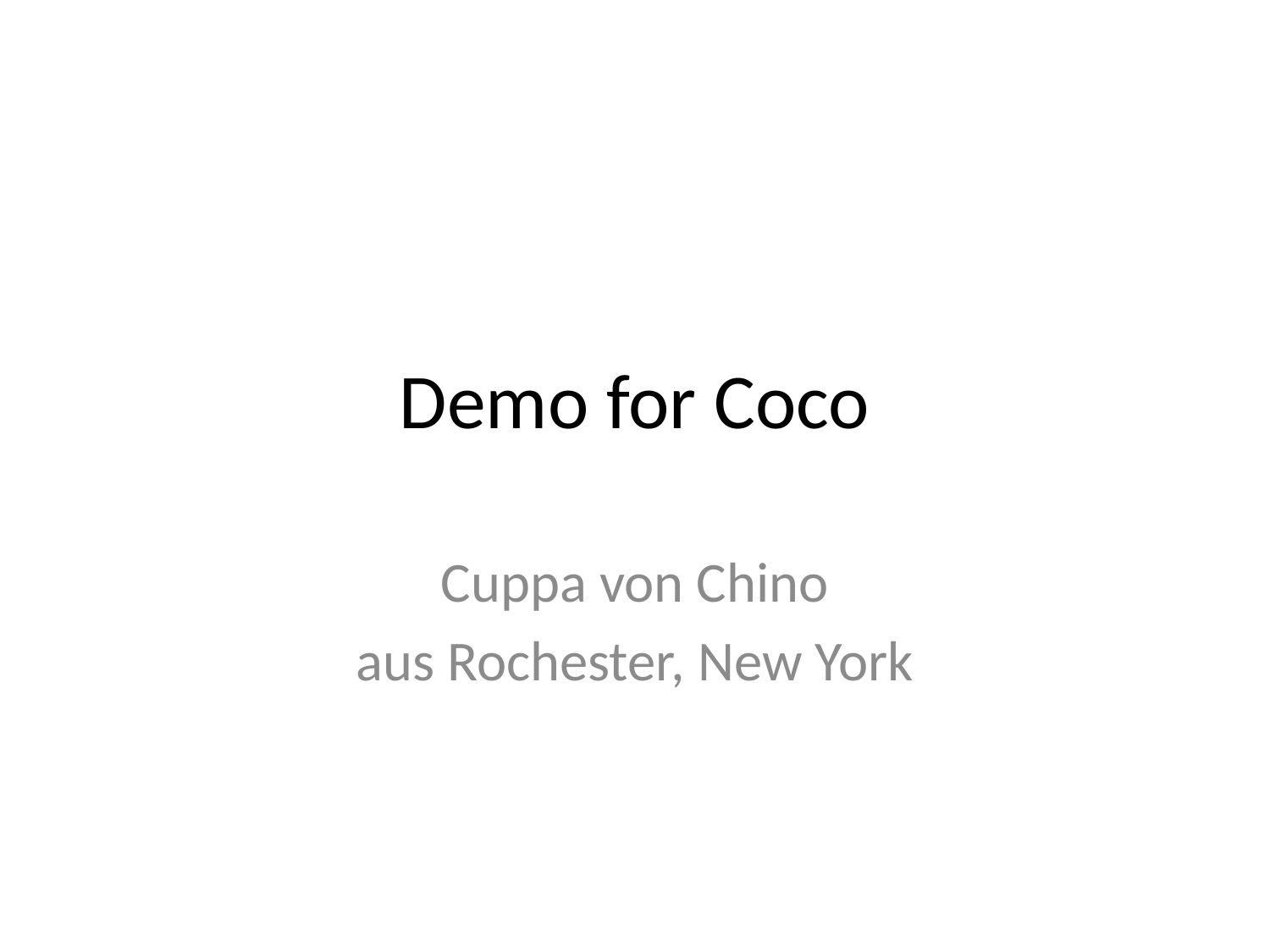

# Demo for Coco
Cuppa von Chino
aus Rochester, New York